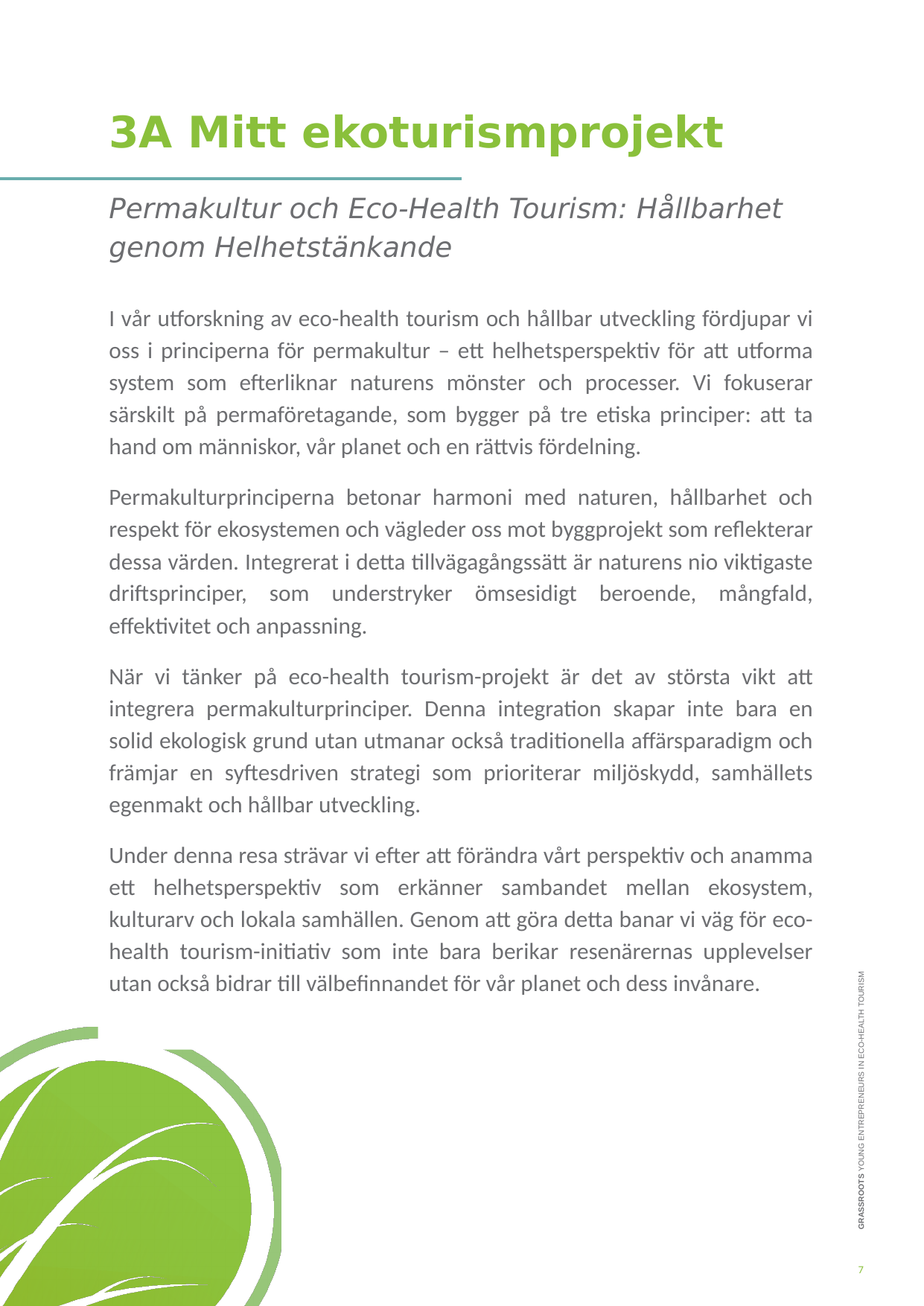

3A Mitt ekoturismprojekt
Permakultur och Eco-Health Tourism: Hållbarhet genom Helhetstänkande

I vår utforskning av eco-health tourism och hållbar utveckling fördjupar vi oss i principerna för permakultur – ett helhetsperspektiv för att utforma system som efterliknar naturens mönster och processer. Vi fokuserar särskilt på permaföretagande, som bygger på tre etiska principer: att ta hand om människor, vår planet och en rättvis fördelning.
Permakulturprinciperna betonar harmoni med naturen, hållbarhet och respekt för ekosystemen och vägleder oss mot byggprojekt som reflekterar dessa värden. Integrerat i detta tillvägagångssätt är naturens nio viktigaste driftsprinciper, som understryker ömsesidigt beroende, mångfald, effektivitet och anpassning.
När vi tänker på eco-health tourism-projekt är det av största vikt att integrera permakulturprinciper. Denna integration skapar inte bara en solid ekologisk grund utan utmanar också traditionella affärsparadigm och främjar en syftesdriven strategi som prioriterar miljöskydd, samhällets egenmakt och hållbar utveckling.
Under denna resa strävar vi efter att förändra vårt perspektiv och anamma ett helhetsperspektiv som erkänner sambandet mellan ekosystem, kulturarv och lokala samhällen. Genom att göra detta banar vi väg för eco-health tourism-initiativ som inte bara berikar resenärernas upplevelser utan också bidrar till välbefinnandet för vår planet och dess invånare.

7